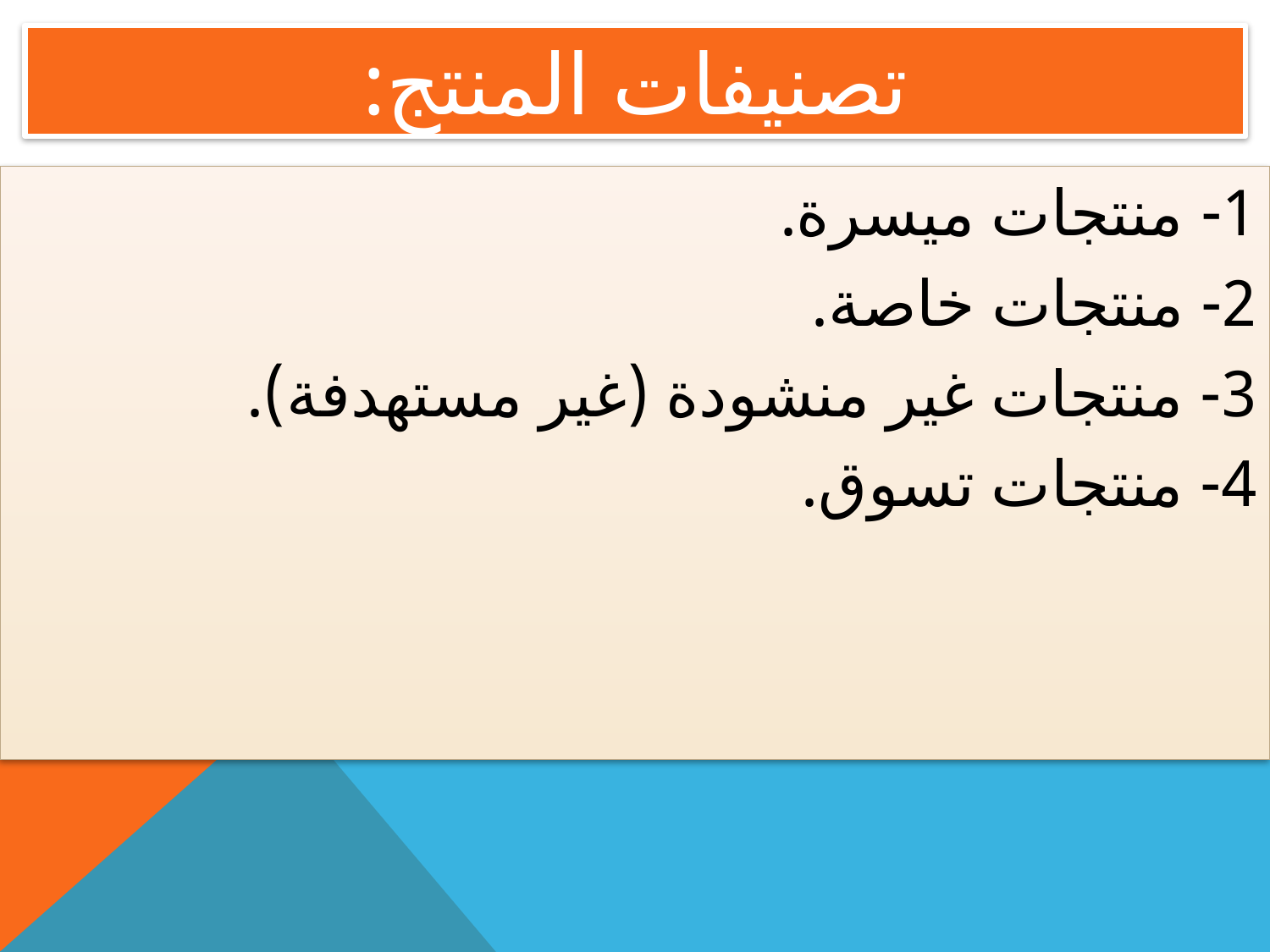

# تصنيفات المنتج:
1- منتجات ميسرة.
2- منتجات خاصة.
3- منتجات غير منشودة (غير مستهدفة).
4- منتجات تسوق.